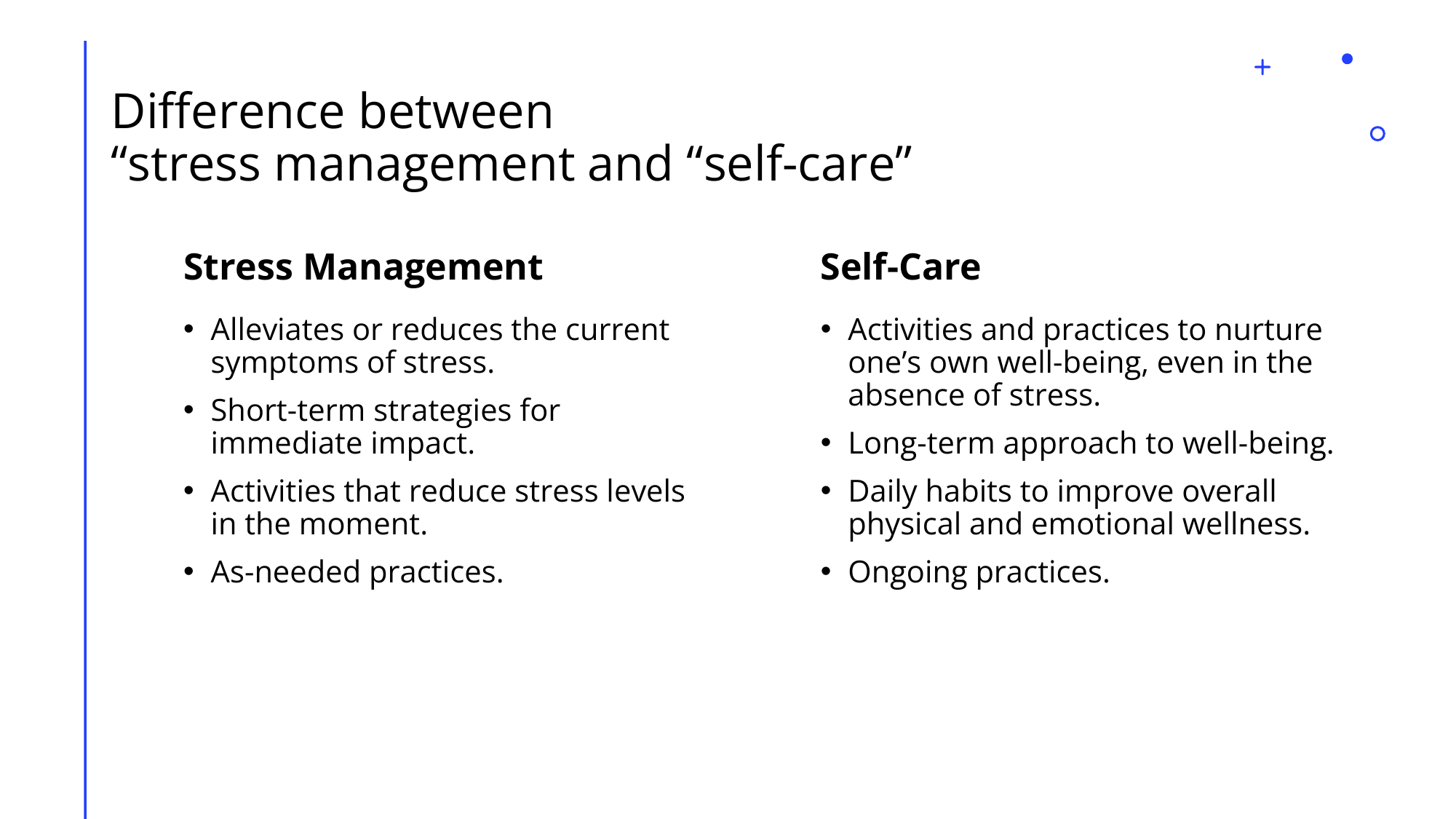

# Difference between “stress management and “self-care”
Stress Management
Self-Care
Alleviates or reduces the current symptoms of stress.
Short-term strategies for immediate impact.
Activities that reduce stress levels in the moment.
As-needed practices.
Activities and practices to nurture one’s own well-being, even in the absence of stress.
Long-term approach to well-being.
Daily habits to improve overall physical and emotional wellness.
Ongoing practices.